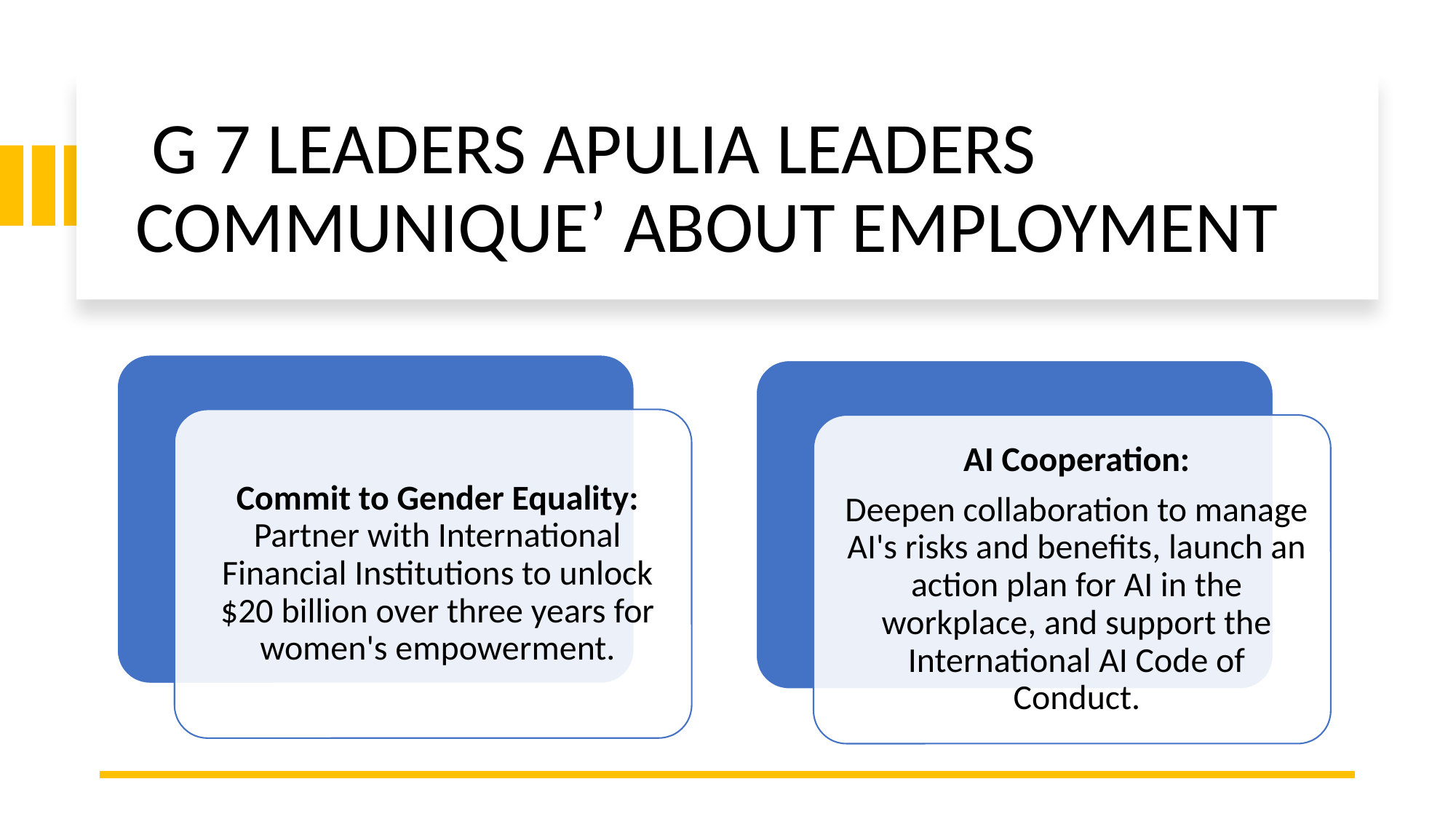

# G 7 LEADERS APULIA LEADERS COMMUNIQUE’ ABOUT EMPLOYMENT

Commit to Gender Equality: Partner with International Financial Institutions to unlock $20 billion over three years for women's empowerment.
AI Cooperation:
Deepen collaboration to manage AI's risks and benefits, launch an action plan for AI in the workplace, and support the International AI Code of Conduct.